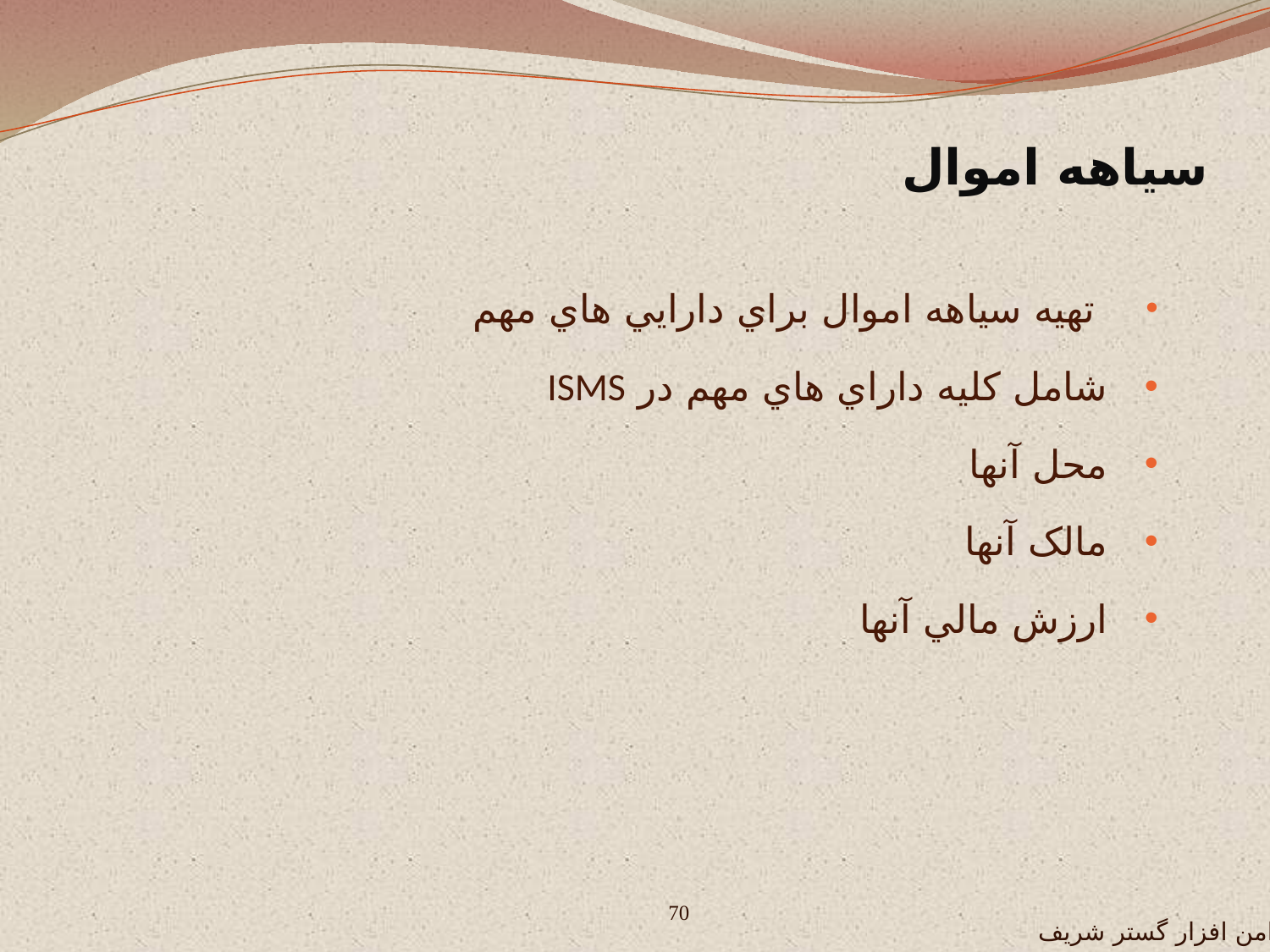

سياهه اموال

    تهيه سياهه اموال براي دارايي هاي مهم
   شامل کليه داراي هاي مهم در ISMS
   محل آنها
   مالک آنها
   ارزش مالي آنها